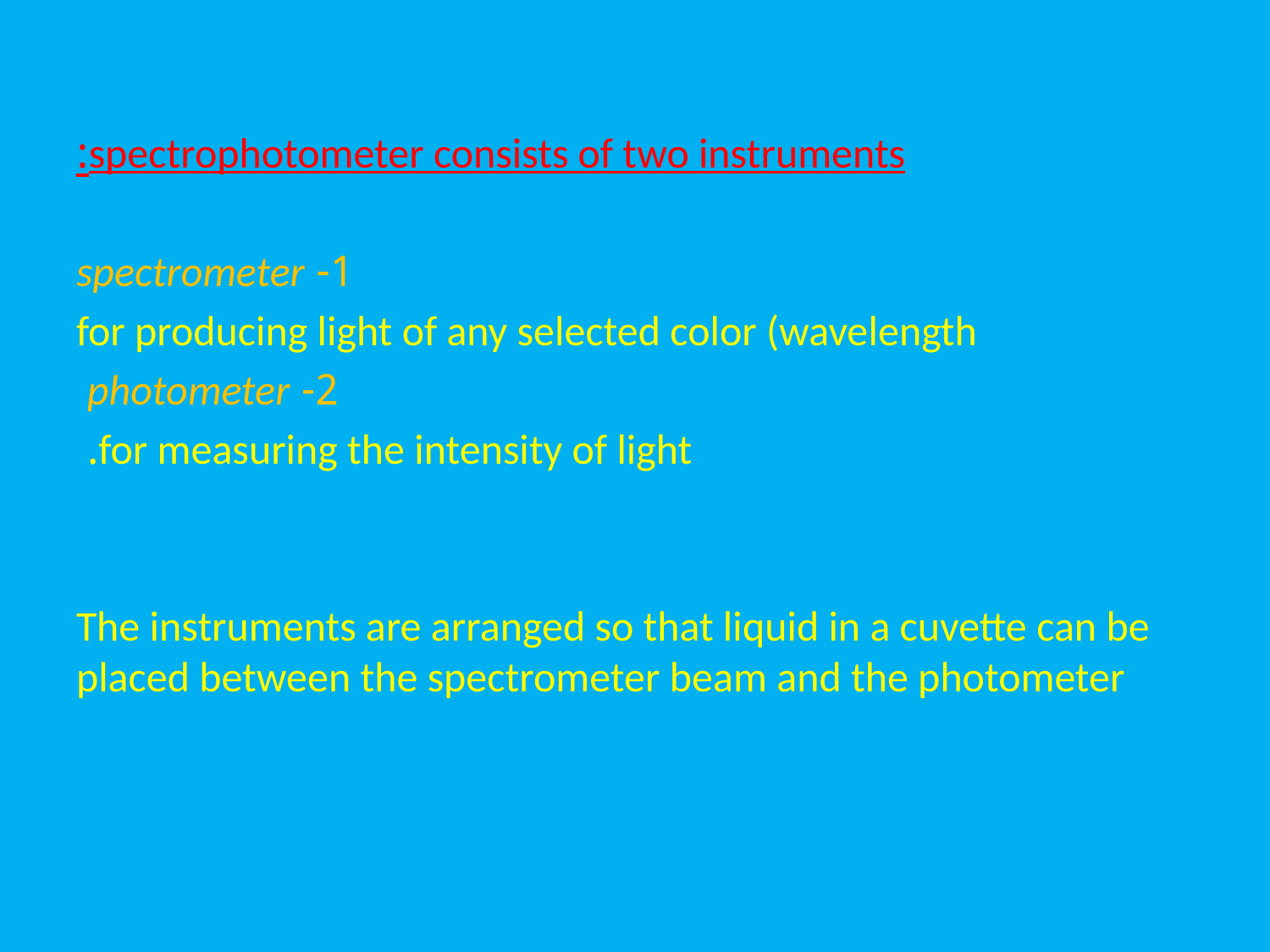

#
spectrophotometer consists of two instruments:

 1- spectrometer
 for producing light of any selected color (wavelength
2- photometer
for measuring the intensity of light.

The instruments are arranged so that liquid in a cuvette can be placed between the spectrometer beam and the photometer